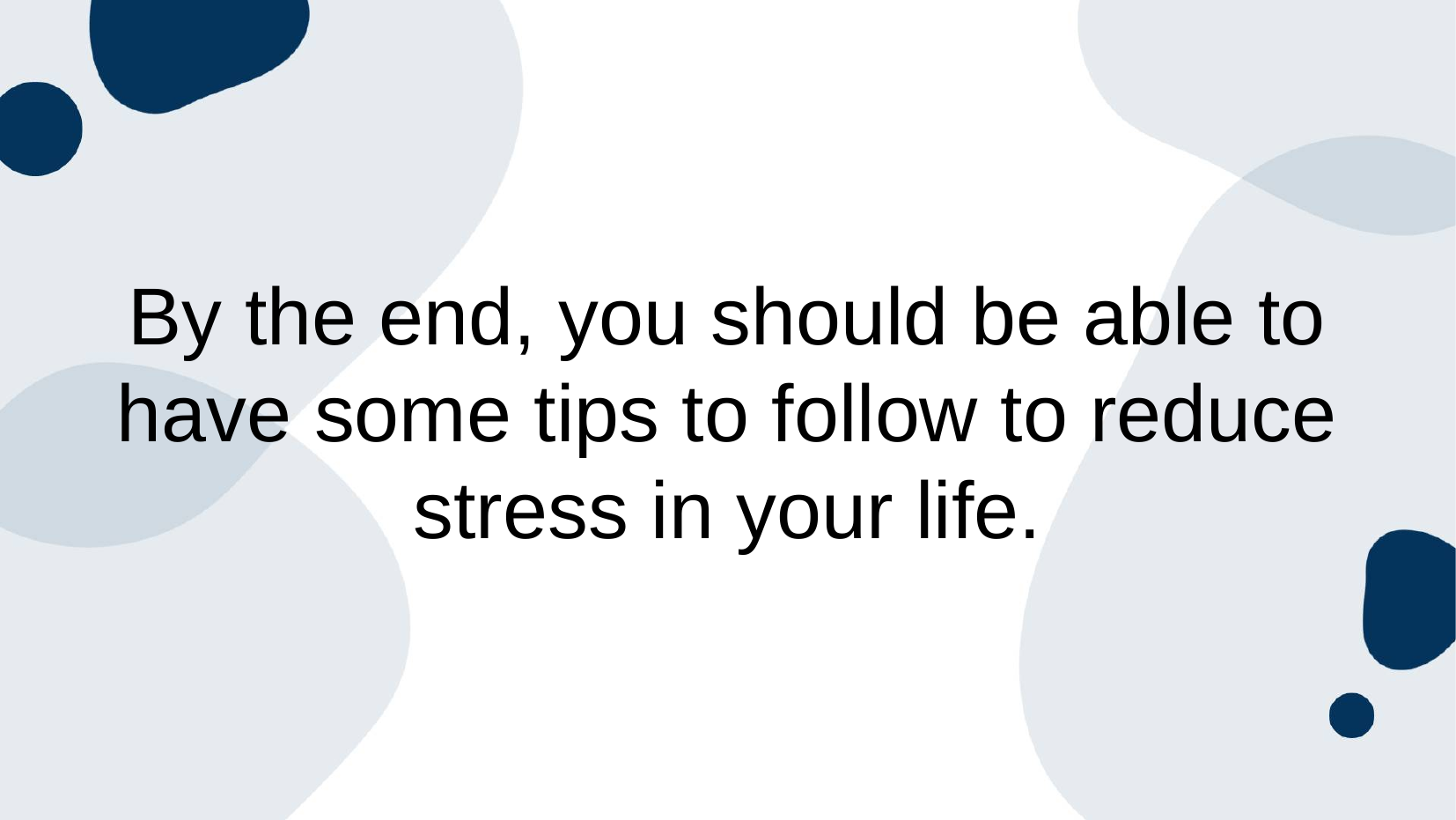

By the end, you should be able to have some tips to follow to reduce stress in your life.